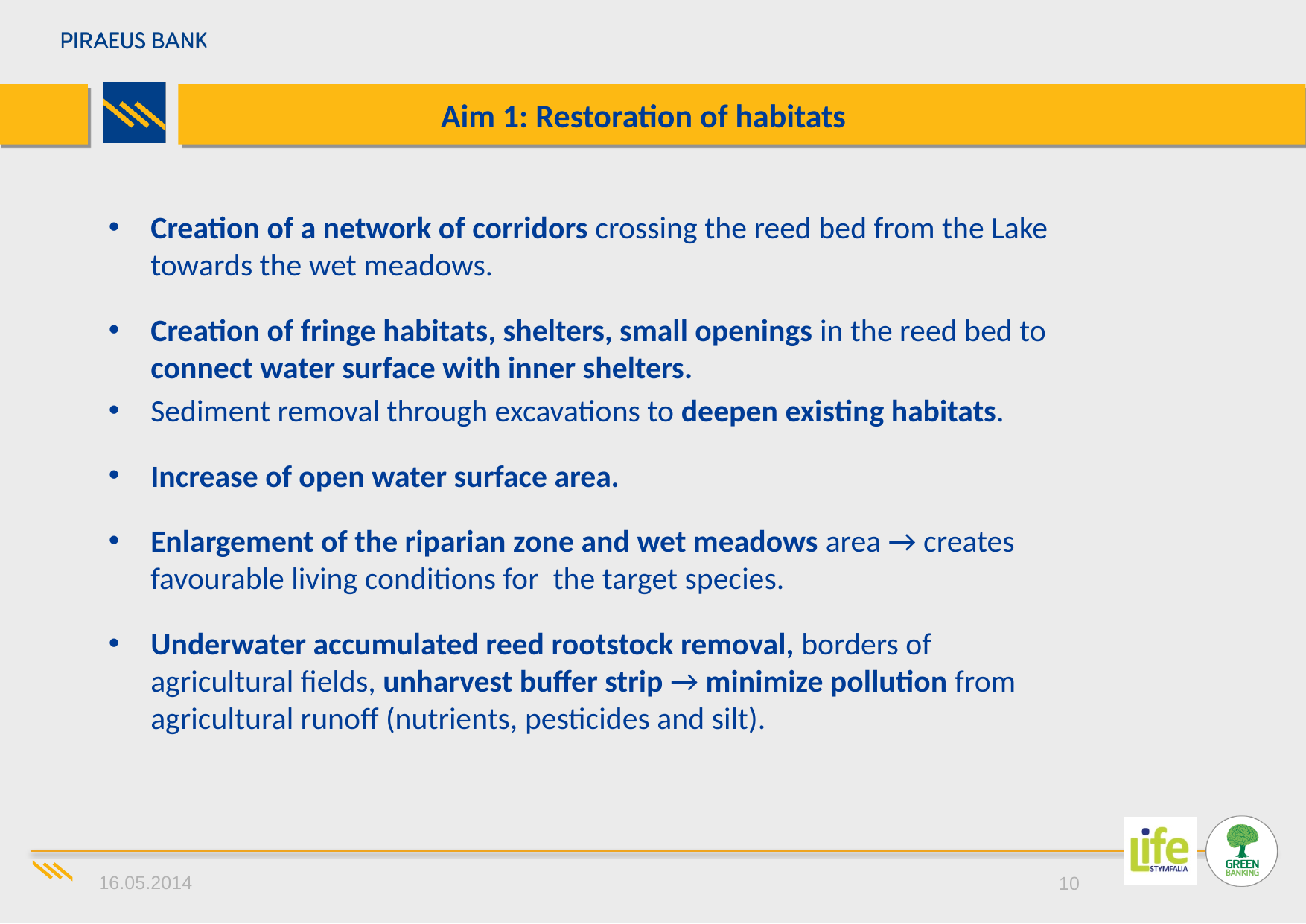

# Aim 1: Restoration of habitats
Creation of a network of corridors crossing the reed bed from the Lake towards the wet meadows.
Creation of fringe habitats, shelters, small openings in the reed bed to connect water surface with inner shelters.
Sediment removal through excavations to deepen existing habitats.
Increase of open water surface area.
Enlargement of the riparian zone and wet meadows area → creates favourable living conditions for  the target species.
Underwater accumulated reed rootstock removal, borders of agricultural fields, unharvest buffer strip → minimize pollution from agricultural runoff (nutrients, pesticides and silt).

16.05.2014
10